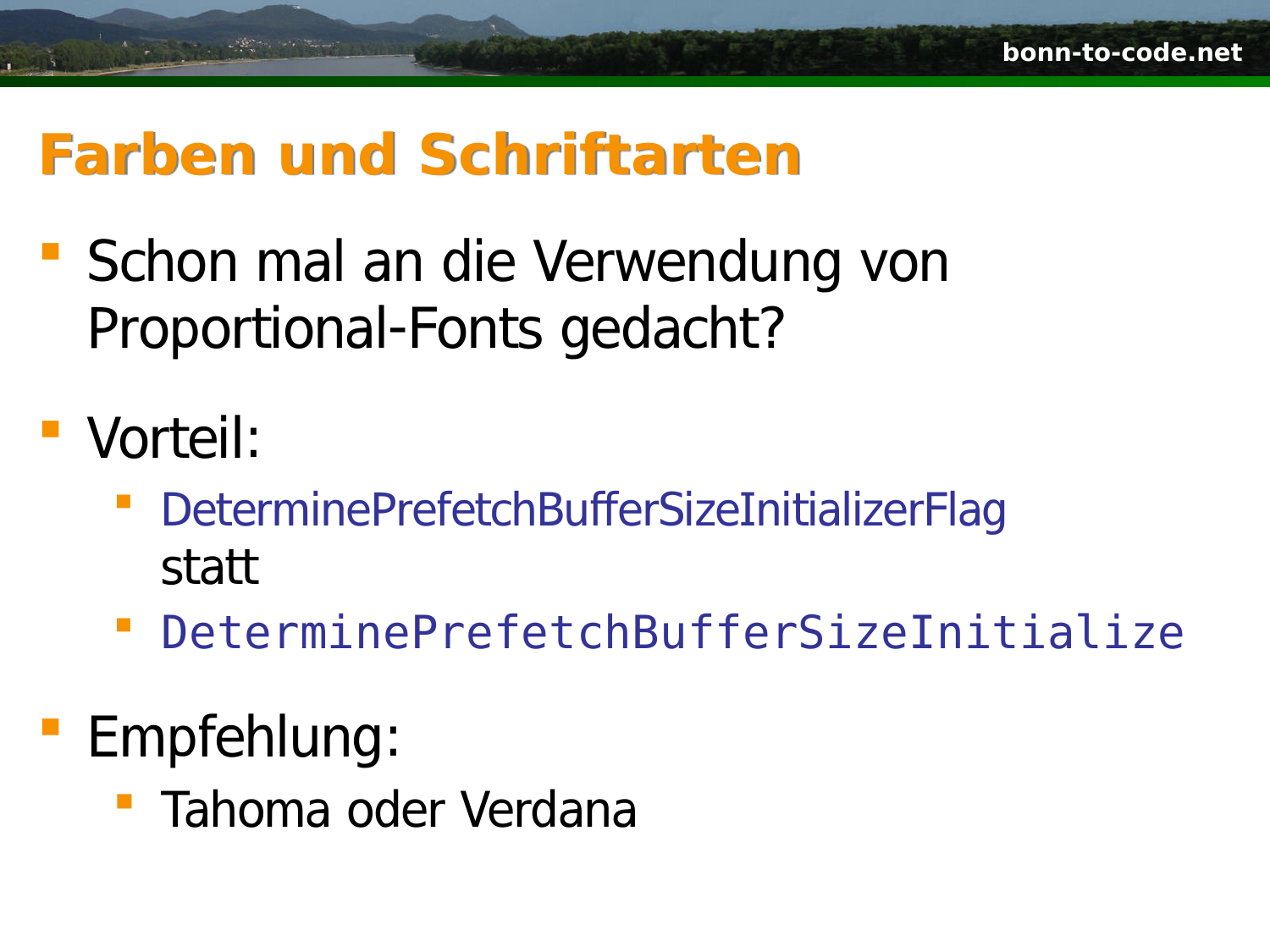

# Farben und Schriftarten
Schon mal an die Verwendung von Proportional-Fonts gedacht?
Vorteil:
DeterminePrefetchBufferSizeInitializerFlag
statt
DeterminePrefetchBufferSizeInitialize
Empfehlung:
Tahoma oder Verdana